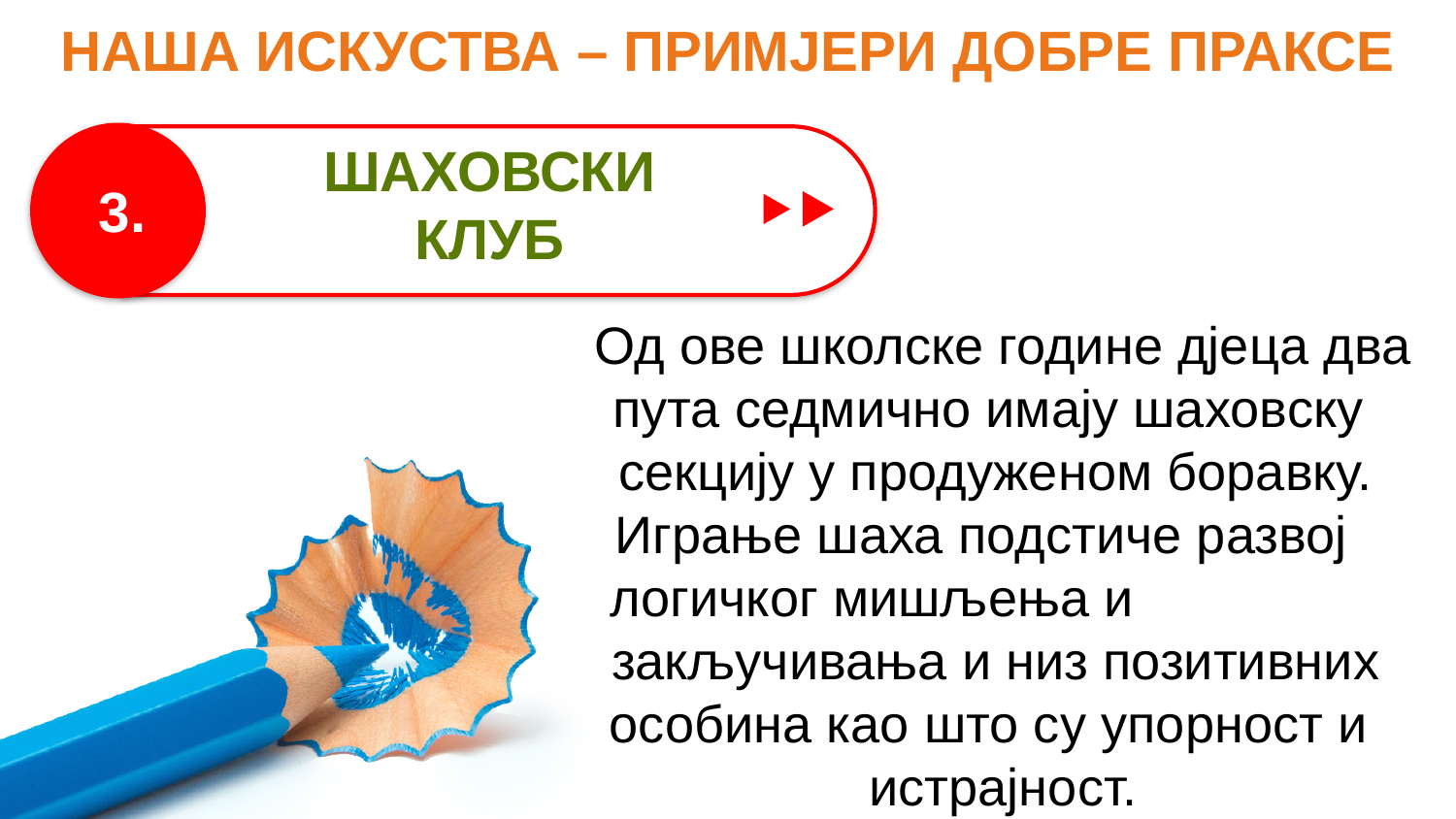

НАША ИСКУСТВА – ПРИМЈЕРИ ДОБРЕ ПРАКСЕ

ШАХОВСКИ КЛУБ
3.

Од ове школске године дјеца два пута седмично имају шаховску   секцију у продуженом боравку.  Играње шаха подстиче развој    логичког мишљења и                   закључивања и низ позитивних  особина као што су упорност и   истрајност.